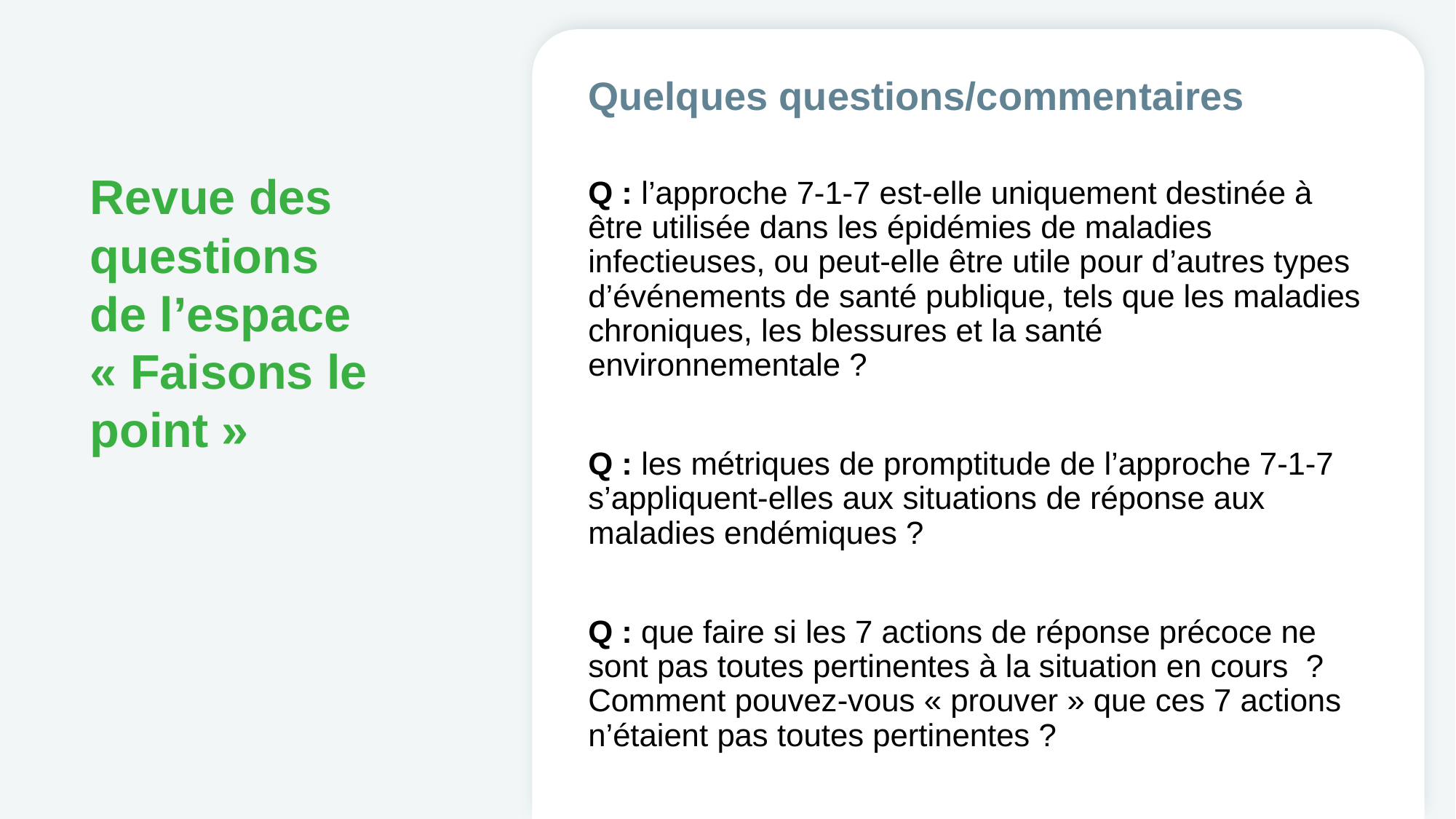

Quelques questions/commentaires
Q : l’approche 7-1-7 est-elle uniquement destinée à être utilisée dans les épidémies de maladies infectieuses, ou peut-elle être utile pour d’autres types d’événements de santé publique, tels que les maladies chroniques, les blessures et la santé environnementale ?

Q : les métriques de promptitude de l’approche 7-1-7 s’appliquent-elles aux situations de réponse aux maladies endémiques ?

Q : que faire si les 7 actions de réponse précoce ne sont pas toutes pertinentes à la situation en cours  ? Comment pouvez-vous « prouver » que ces 7 actions n’étaient pas toutes pertinentes ?

# Revue des questions de l’espace « Faisons le point »